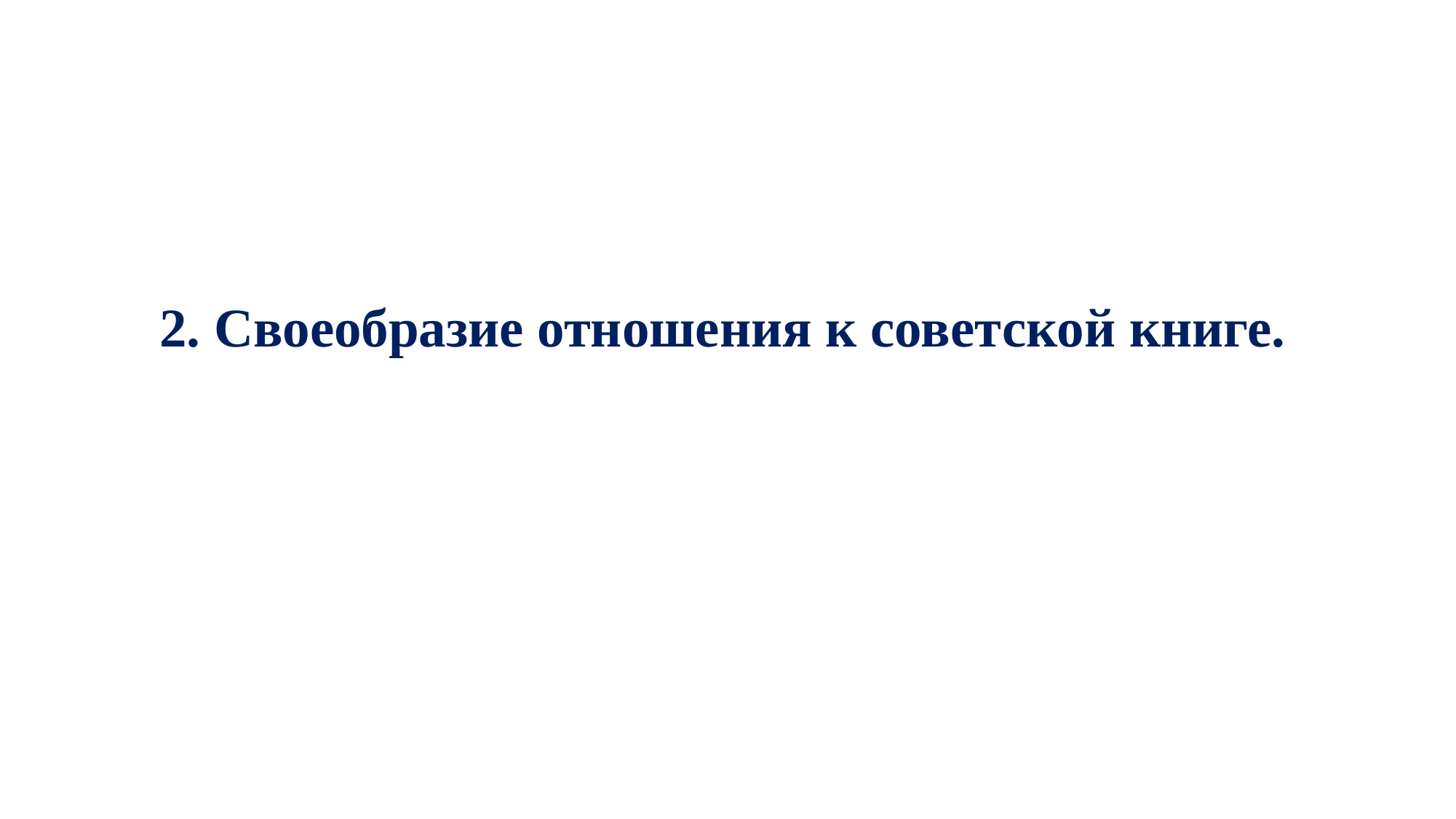

2. Своеобразие отношения к советской книге.

Электронная информационная образовательная среда
elearn.rucoop.ru